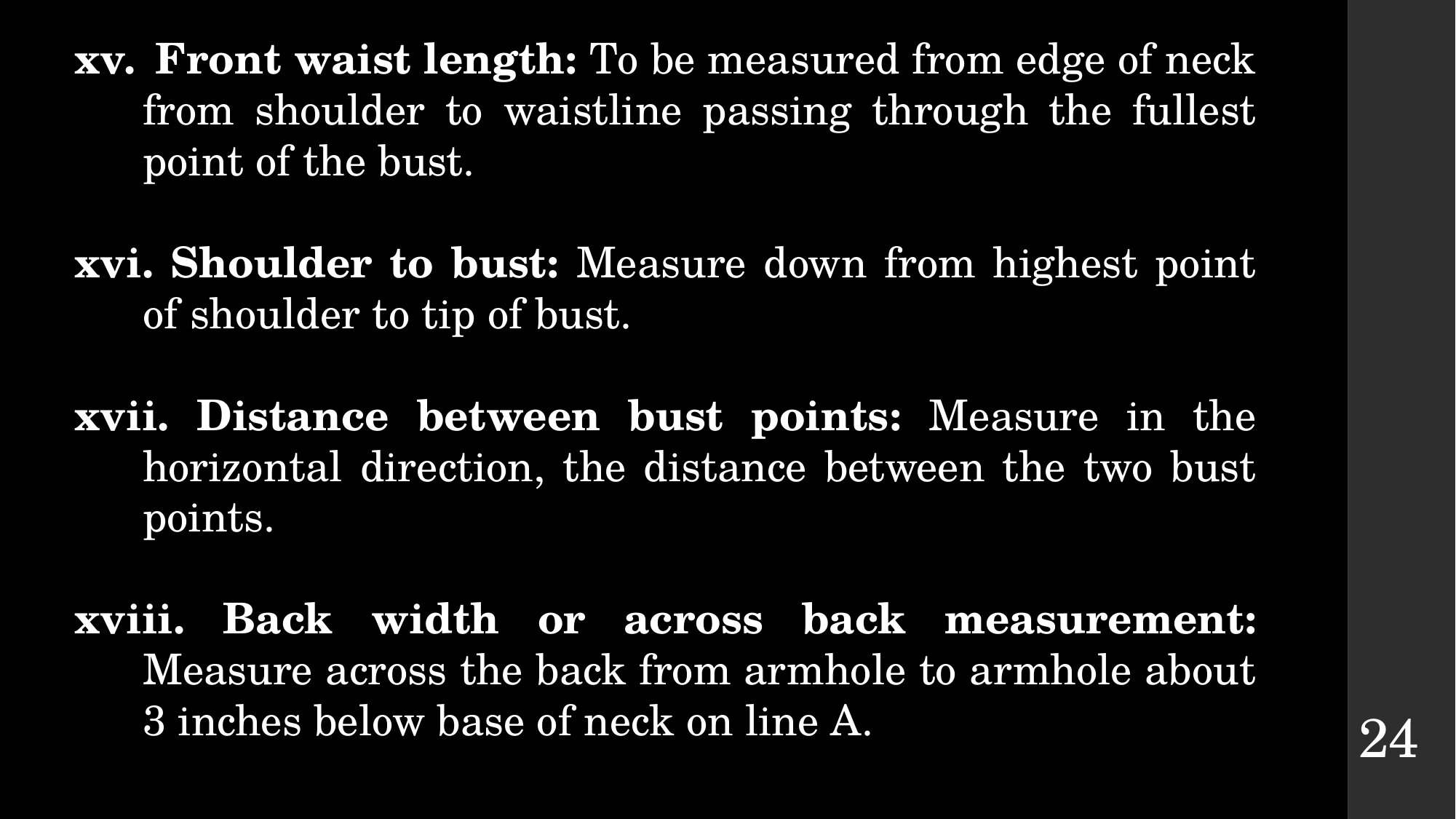

Front waist length: To be measured from edge of neck from shoulder to waistline passing through the fullest point of the bust.

 Shoulder to bust: Measure down from highest point of shoulder to tip of bust.

 Distance between bust points: Measure in the horizontal direction, the distance between the two bust points.

 Back width or across back measurement: Measure across the back from armhole to armhole about 3 inches below base of neck on line A.
24